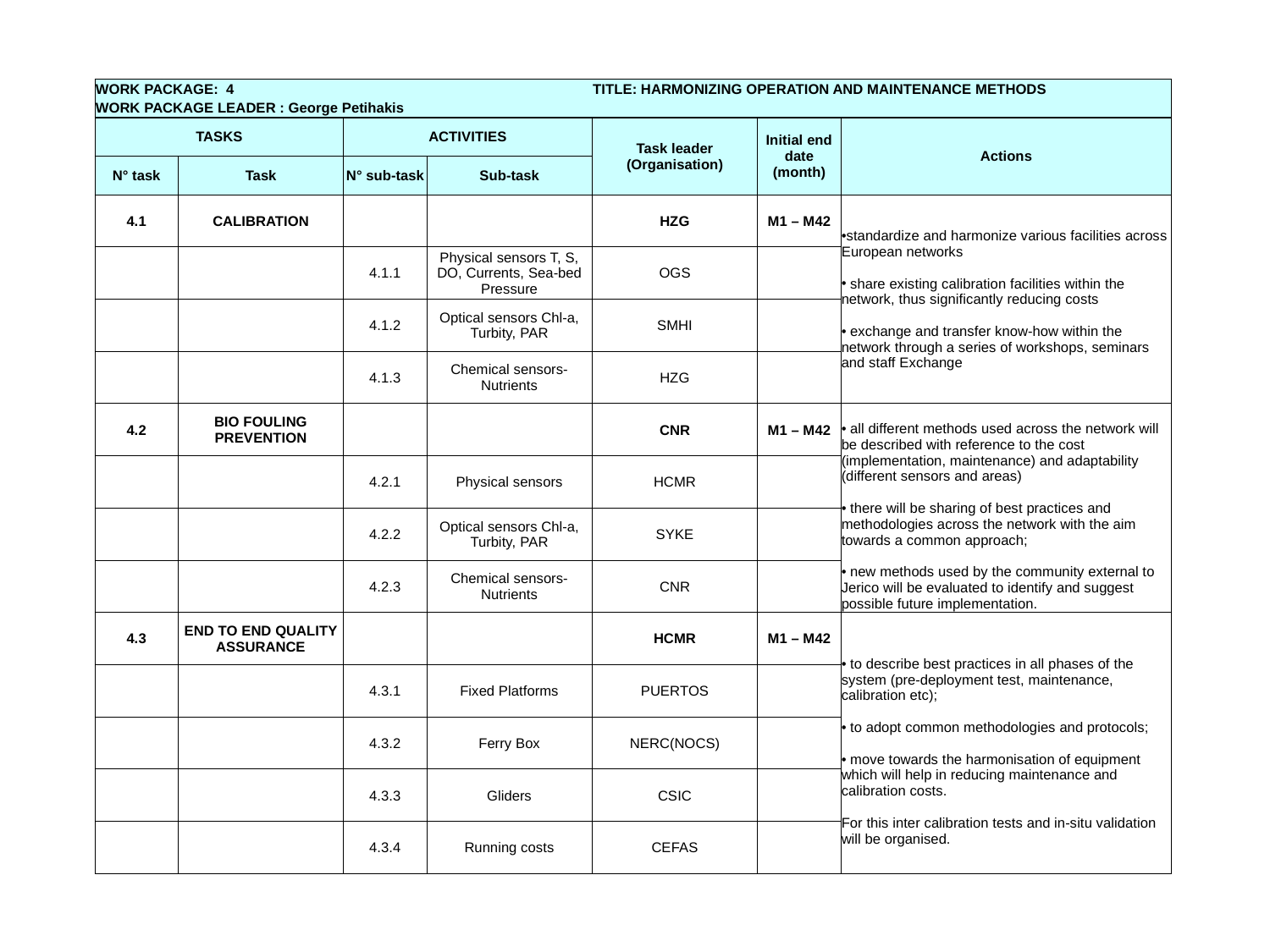

| WORK PACKAGE: 4 |  |  |  | TITLE: HARMONIZING OPERATION AND MAINTENANCE METHODS |  |  |
| --- | --- | --- | --- | --- | --- | --- |
| WORK PACKAGE LEADER : George Petihakis |  |  |  |  |  |  |
| TASKS |  | ACTIVITIES |  | Task leader (Organisation) | Initial end date (month) | Actions |
| N° task | Task | N° sub-task | Sub-task |  |  |  |
| 4.1 | CALIBRATION |  |  | HZG | M1 – M42 | standardize and harmonize various facilities across European networks share existing calibration facilities within the network, thus significantly reducing costs exchange and transfer know-how within the network through a series of workshops, seminars and staff Exchange |
|  |  | 4.1.1 | Physical sensors T, S, DO, Currents, Sea-bed Pressure | OGS |  |  |
|  |  | 4.1.2 | Optical sensors Chl-a, Turbity, PAR | SMHI |  |  |
|  |  | 4.1.3 | Chemical sensors-Nutrients | HZG |  |  |
| 4.2 | BIO FOULING PREVENTION |  |  | CNR | M1 – M42 | all different methods used across the network will be described with reference to the cost (implementation, maintenance) and adaptability (different sensors and areas) there will be sharing of best practices and methodologies across the network with the aim towards a common approach; new methods used by the community external to Jerico will be evaluated to identify and suggest possible future implementation. |
|  |  | 4.2.1 | Physical sensors | HCMR |  |  |
|  |  | 4.2.2 | Optical sensors Chl-a, Turbity, PAR | SYKE |  |  |
|  |  | 4.2.3 | Chemical sensors-Nutrients | CNR |  |  |
| 4.3 | END TO END QUALITY ASSURANCE |  |  | HCMR | M1 – M42 | to describe best practices in all phases of the system (pre-deployment test, maintenance, calibration etc); to adopt common methodologies and protocols; move towards the harmonisation of equipment which will help in reducing maintenance and calibration costs. For this inter calibration tests and in-situ validation will be organised. |
|  |  | 4.3.1 | Fixed Platforms | PUERTOS |  |  |
|  |  | 4.3.2 | Ferry Box | NERC(NOCS) |  |  |
|  |  | 4.3.3 | Gliders | CSIC |  |  |
|  |  | 4.3.4 | Running costs | CEFAS |  |  |